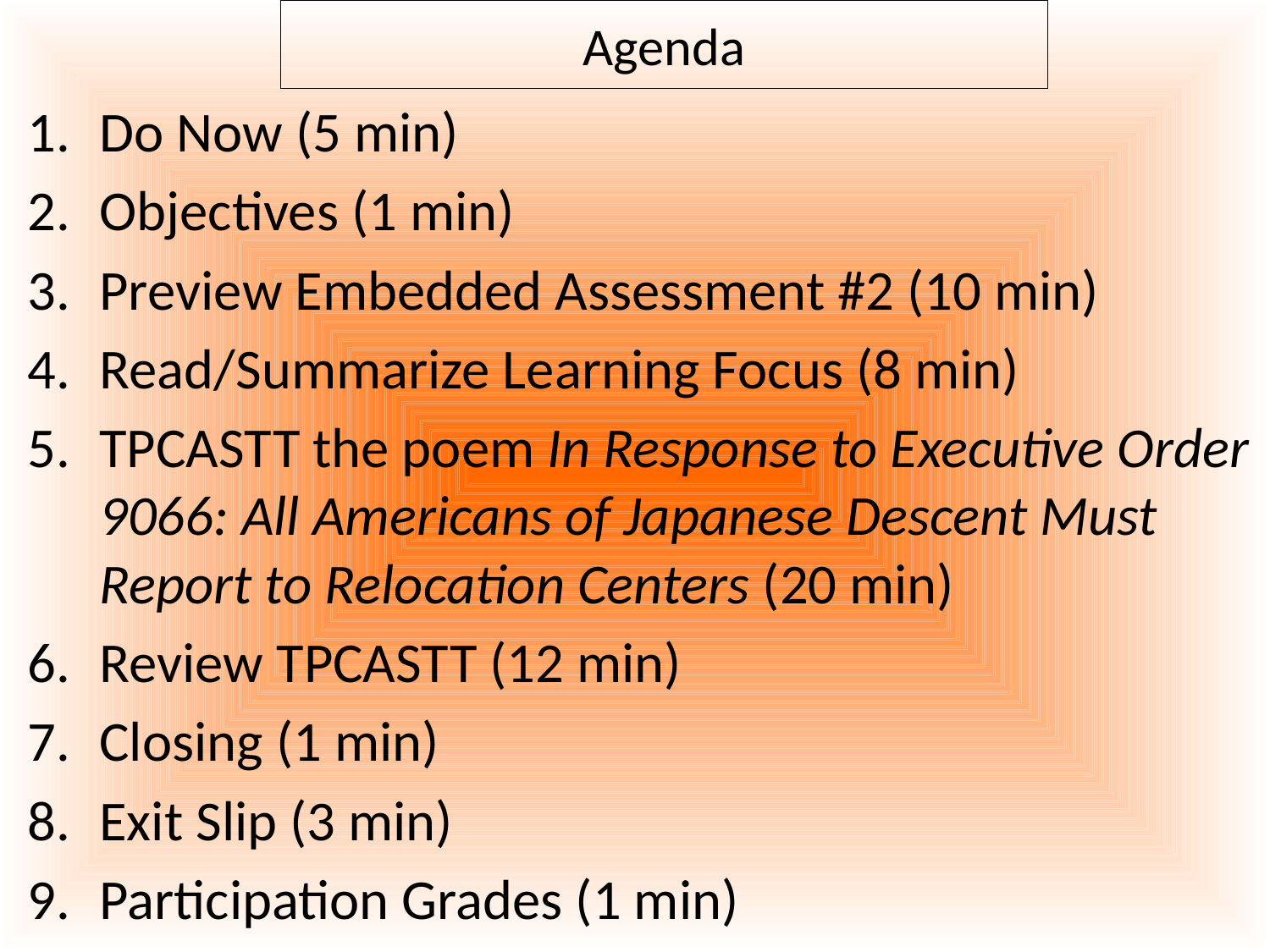

Agenda
Do Now (5 min)
Objectives (1 min)
Preview Embedded Assessment #2 (10 min)
Read/Summarize Learning Focus (8 min)
TPCASTT the poem In Response to Executive Order 9066: All Americans of Japanese Descent Must Report to Relocation Centers (20 min)
Review TPCASTT (12 min)
Closing (1 min)
Exit Slip (3 min)
Participation Grades (1 min)